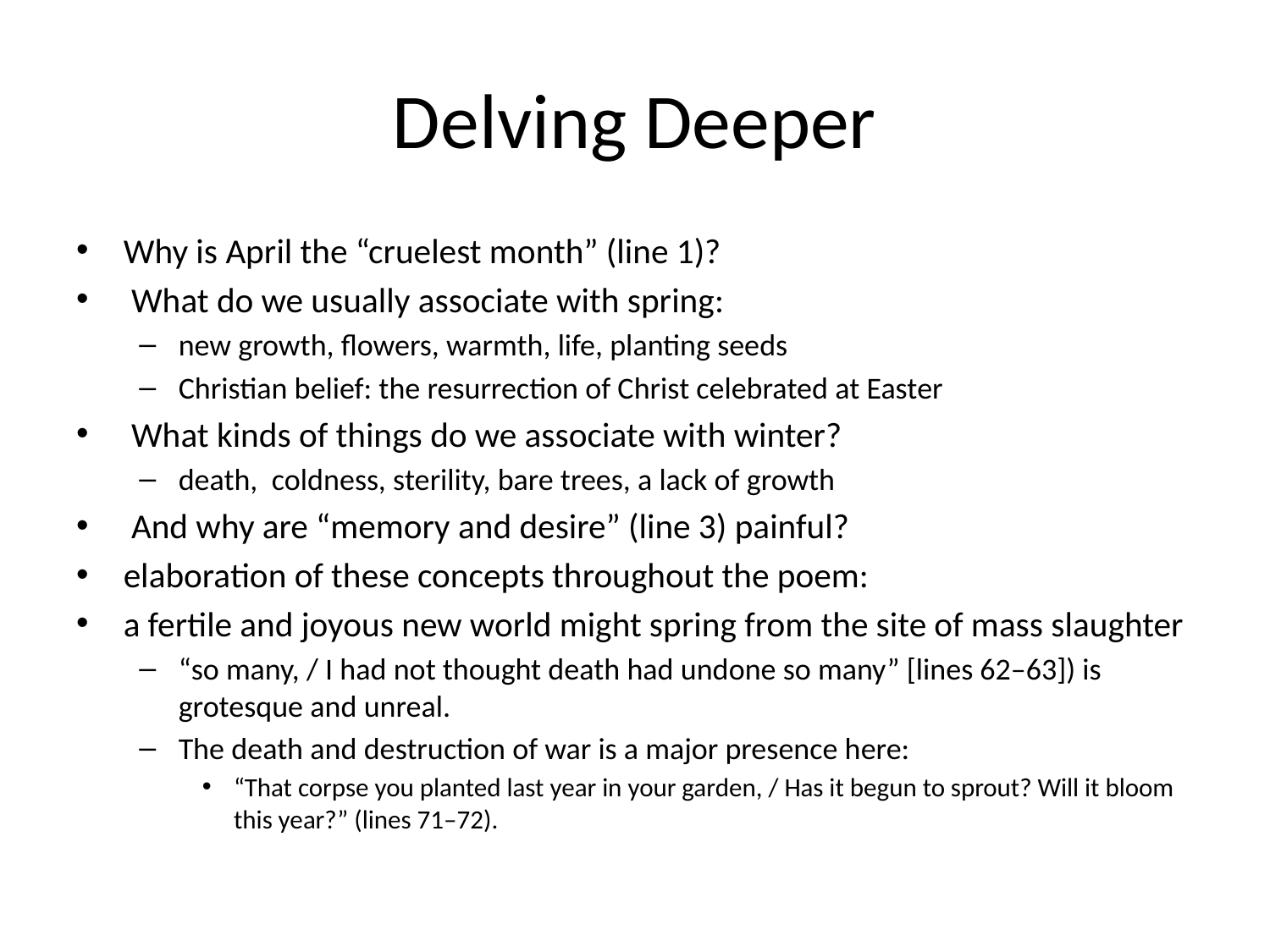

# Delving Deeper
Why is April the “cruelest month” (line 1)?
 What do we usually associate with spring:
new growth, flowers, warmth, life, planting seeds
Christian belief: the resurrection of Christ celebrated at Easter
 What kinds of things do we associate with winter?
death,  coldness, sterility, bare trees, a lack of growth
 And why are “memory and desire” (line 3) painful?
elaboration of these concepts throughout the poem:
a fertile and joyous new world might spring from the site of mass slaughter
“so many, / I had not thought death had undone so many” [lines 62–63]) is grotesque and unreal.
The death and destruction of war is a major presence here:
“That corpse you planted last year in your garden, / Has it begun to sprout? Will it bloom this year?” (lines 71–72).